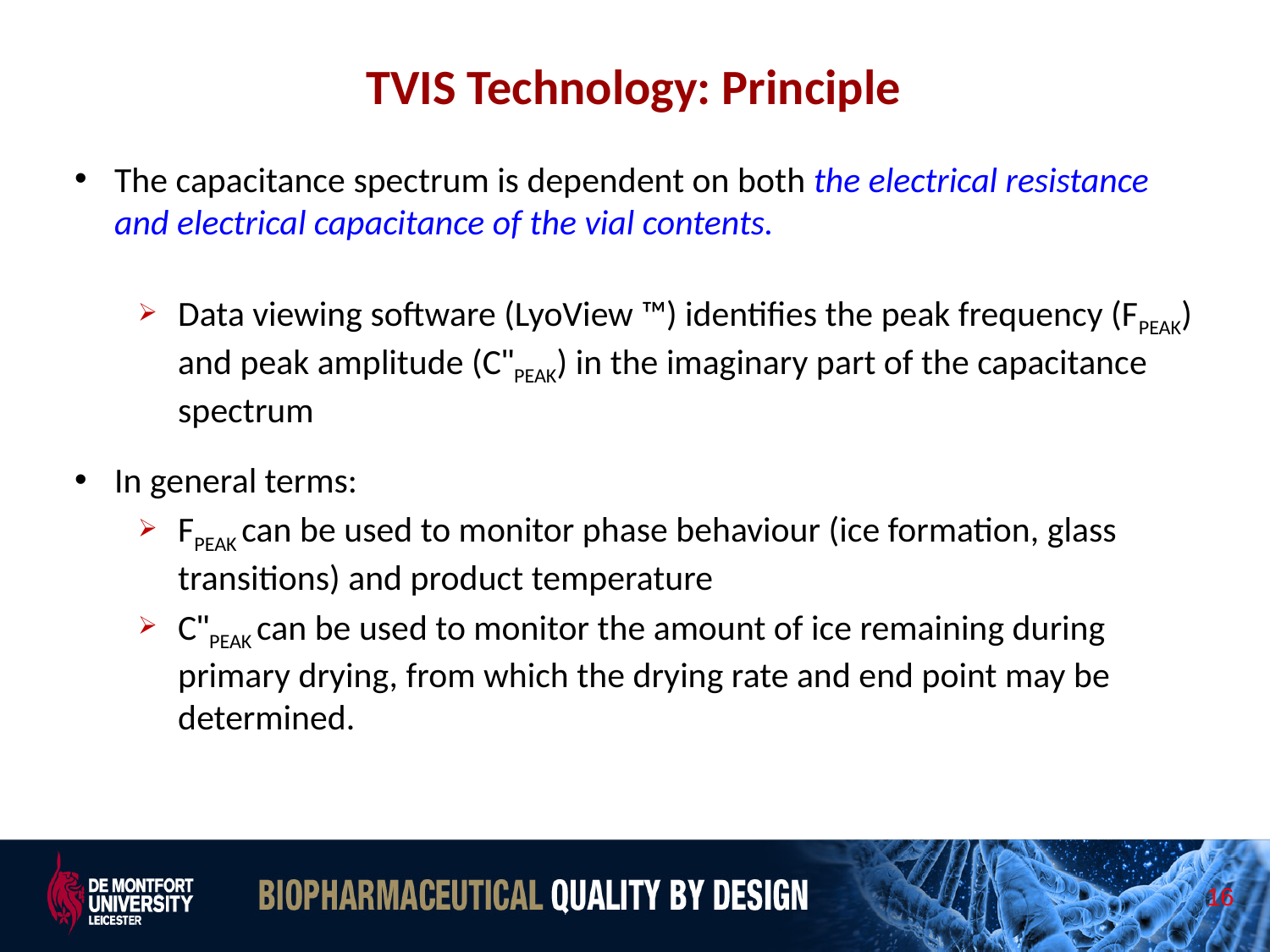

# TVIS Technology: Principle
The capacitance spectrum is dependent on both the electrical resistance and electrical capacitance of the vial contents.

Data viewing software (LyoView ™) identifies the peak frequency (FPEAK) and peak amplitude (CʺPEAK) in the imaginary part of the capacitance spectrum
In general terms:
FPEAK can be used to monitor phase behaviour (ice formation, glass transitions) and product temperature
CʺPEAK can be used to monitor the amount of ice remaining during primary drying, from which the drying rate and end point may be determined.